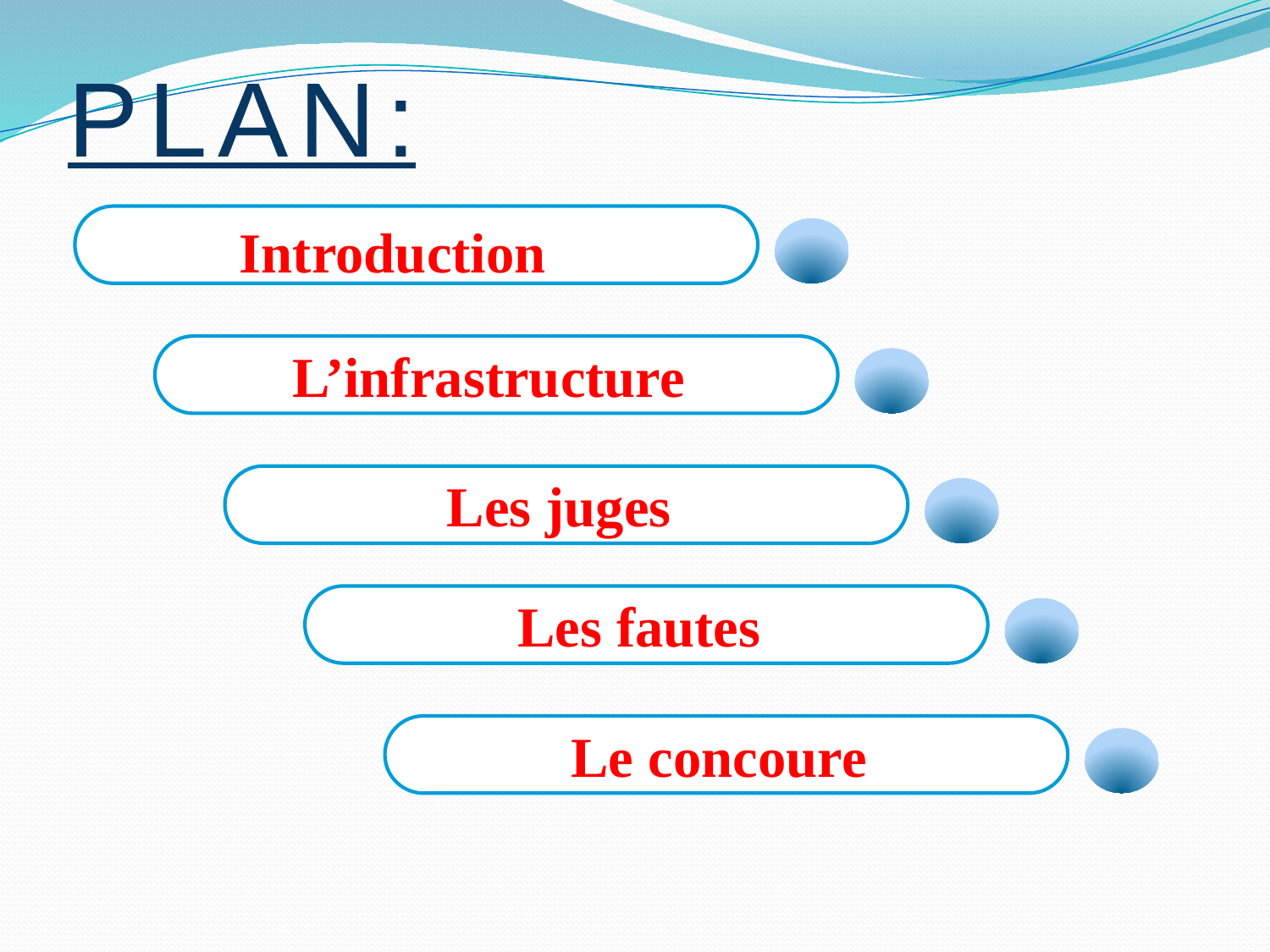

PLAN:
Introduction

L’infrastructure

Les juges

Les fautes

Le concoure